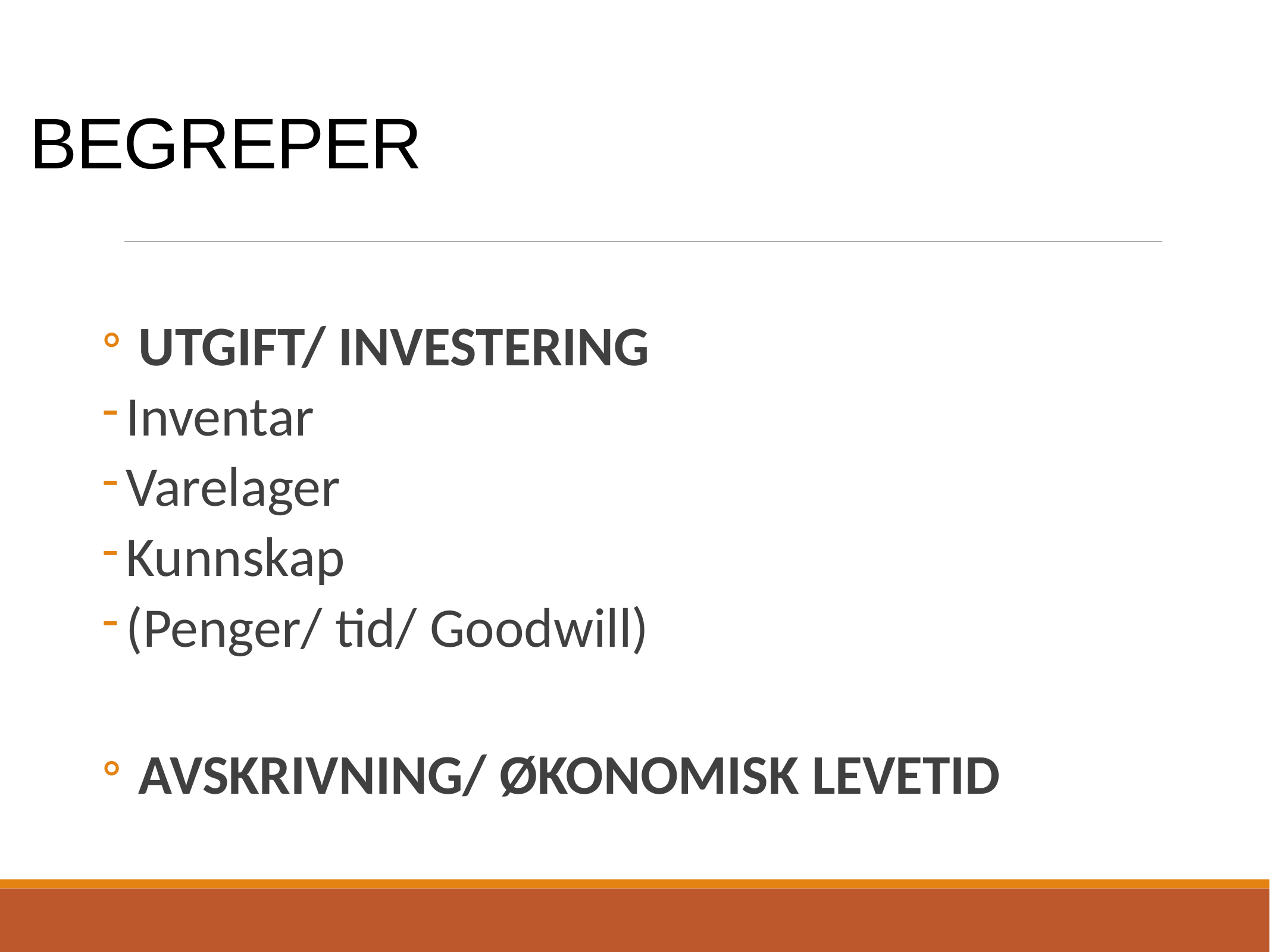

# BEGREPER

 UTGIFT/ INVESTERING
Inventar
Varelager
Kunnskap
(Penger/ tid/ Goodwill)

 AVSKRIVNING/ ØKONOMISK LEVETID